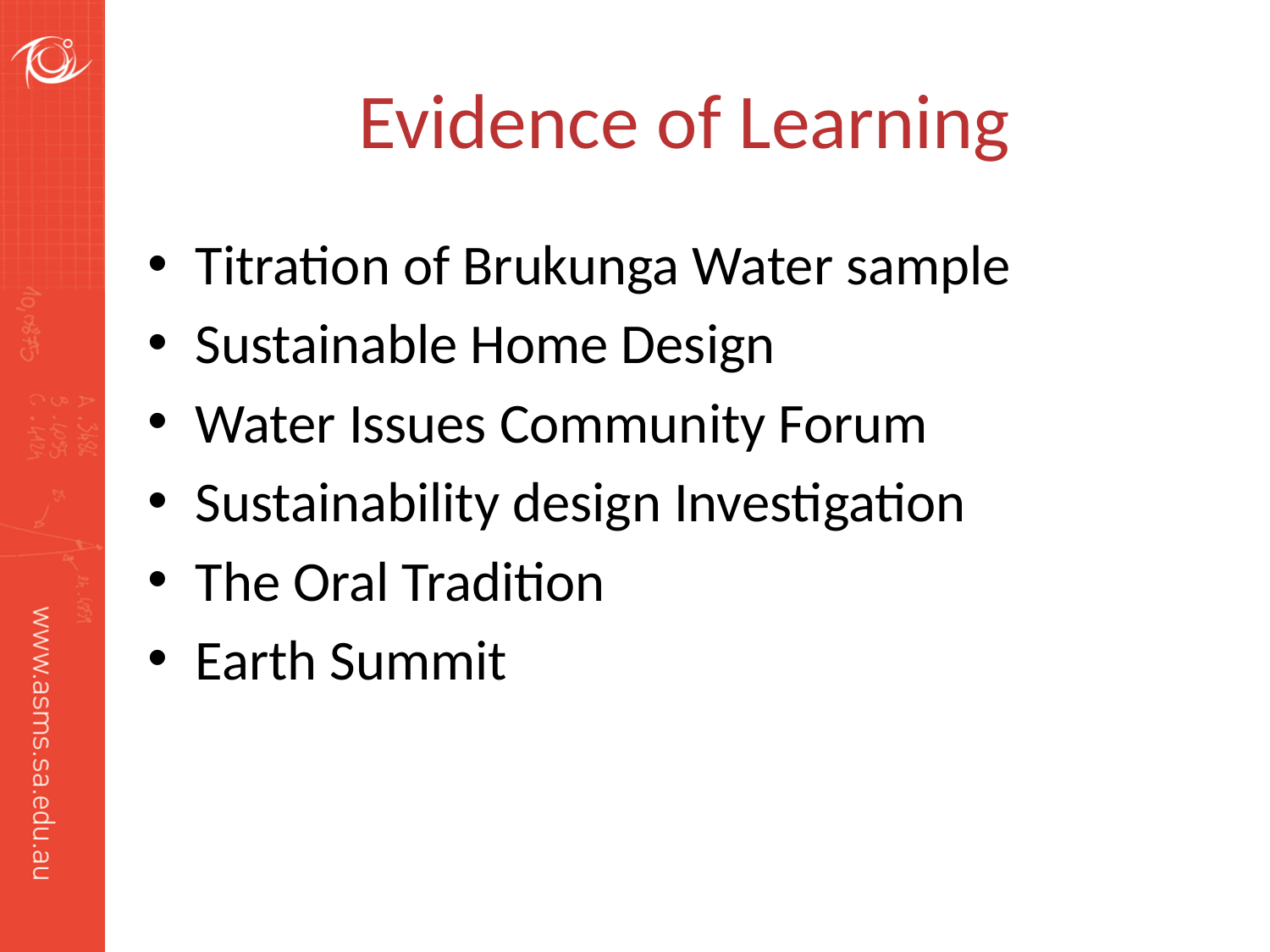

# Evidence of Learning
Titration of Brukunga Water sample
Sustainable Home Design
Water Issues Community Forum
Sustainability design Investigation
The Oral Tradition
Earth Summit